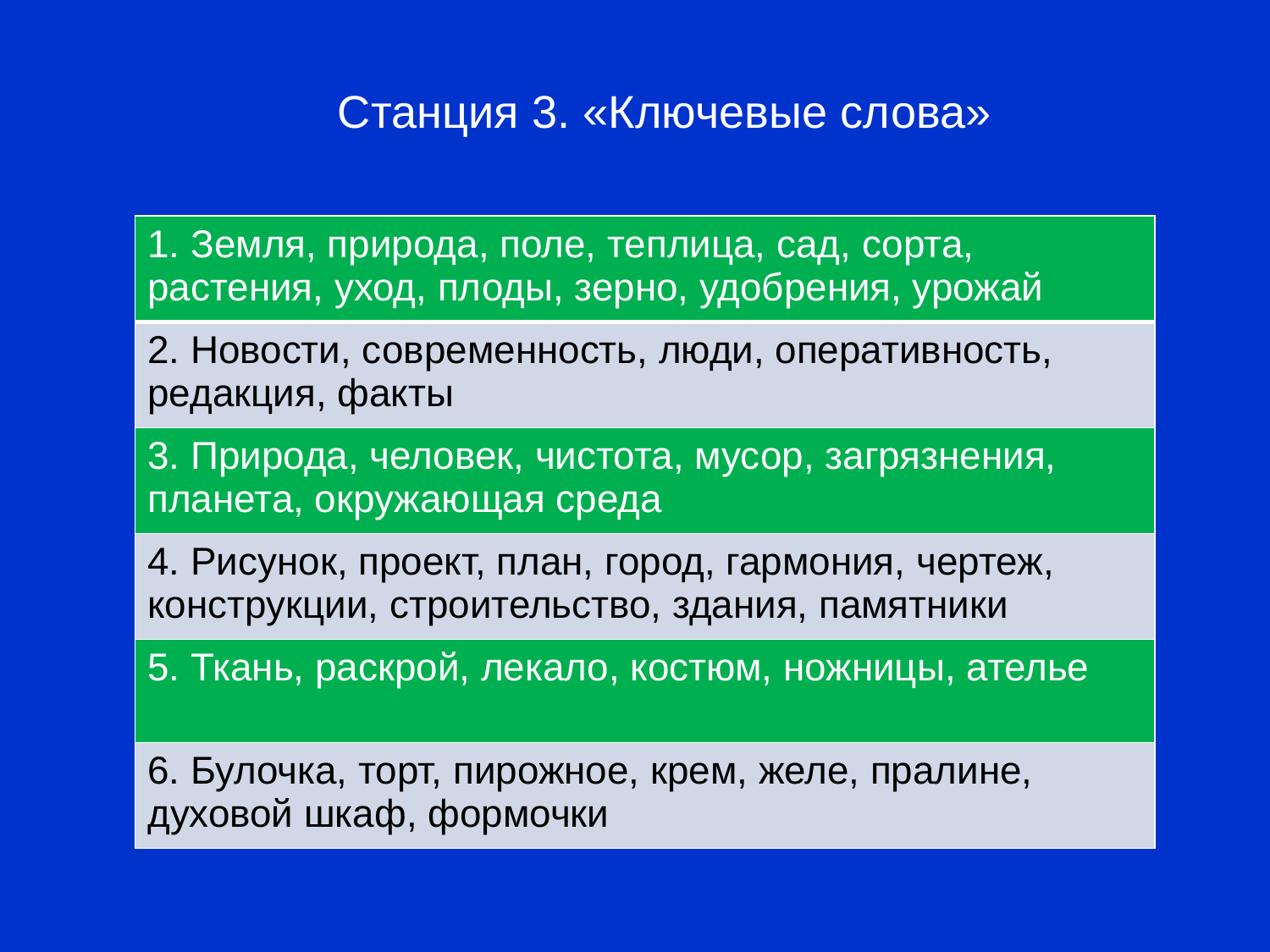

Станция 3. «Ключевые слова»
| 1. Земля, природа, поле, теплица, сад, сорта, растения, уход, плоды, зерно, удобрения, урожай |
| --- |
| 2. Новости, современность, люди, оперативность, редакция, факты |
| 3. Природа, человек, чистота, мусор, загрязнения, планета, окружающая среда |
| 4. Рисунок, проект, план, город, гармония, чертеж, конструкции, строительство, здания, памятники |
| 5. Ткань, раскрой, лекало, костюм, ножницы, ателье |
| 6. Булочка, торт, пирожное, крем, желе, пралине, духовой шкаф, формочки |